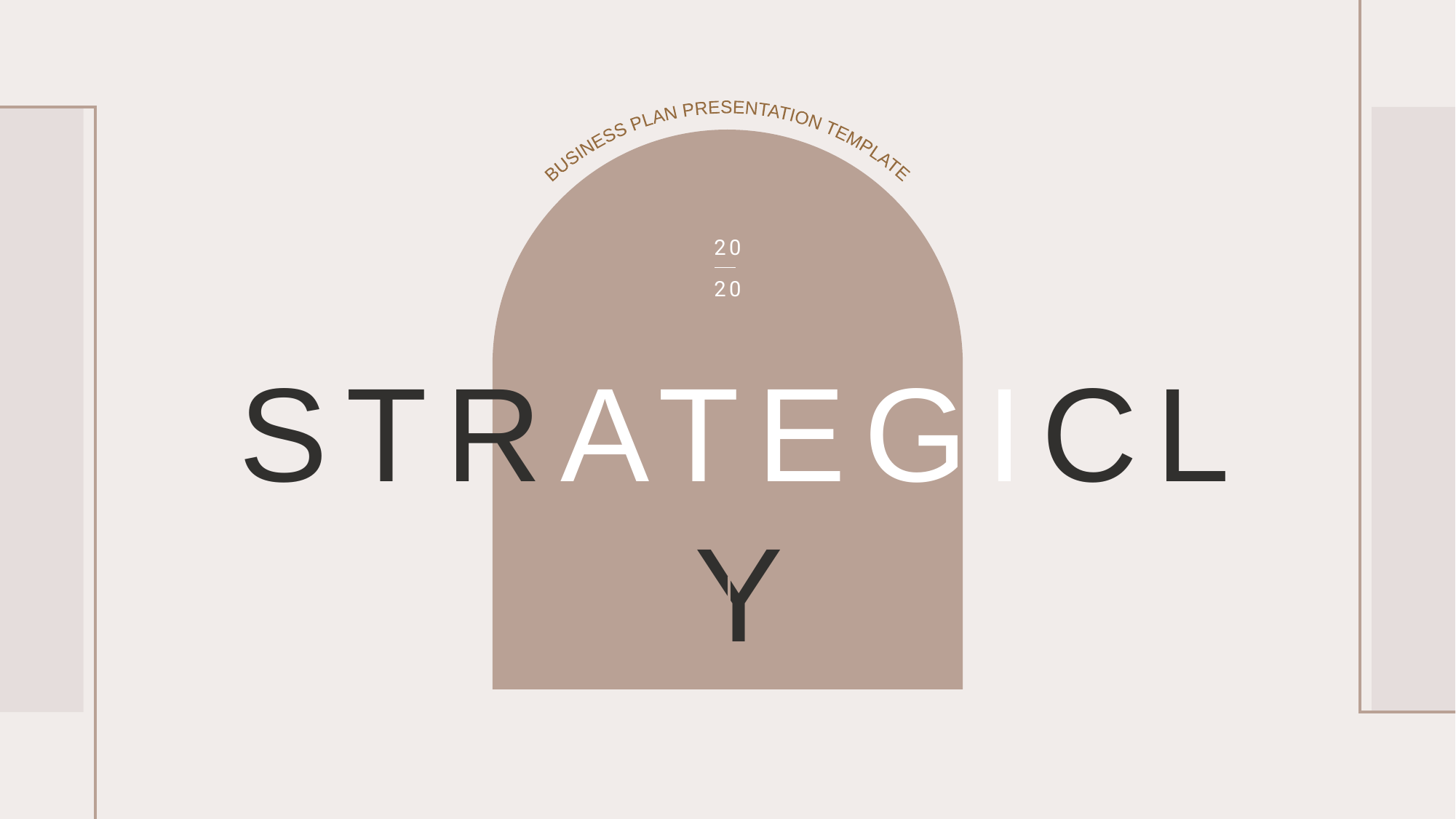

BUSINESS PLAN PRESENTATION TEMPLATE

20
20
STRATEGICLY